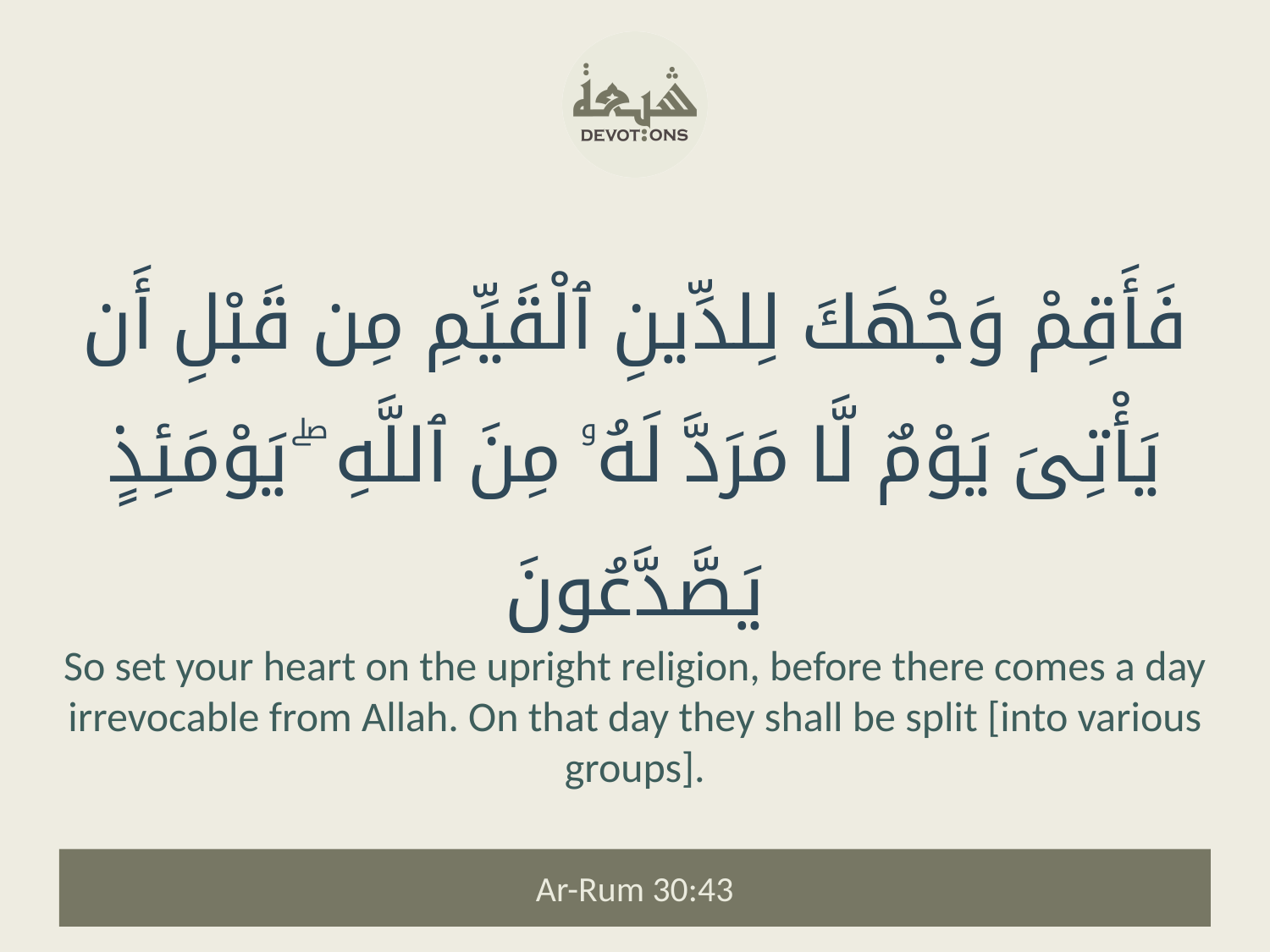

فَأَقِمْ وَجْهَكَ لِلدِّينِ ٱلْقَيِّمِ مِن قَبْلِ أَن يَأْتِىَ يَوْمٌ لَّا مَرَدَّ لَهُۥ مِنَ ٱللَّهِ ۖ يَوْمَئِذٍ يَصَّدَّعُونَ
So set your heart on the upright religion, before there comes a day irrevocable from Allah. On that day they shall be split [into various groups].
Ar-Rum 30:43